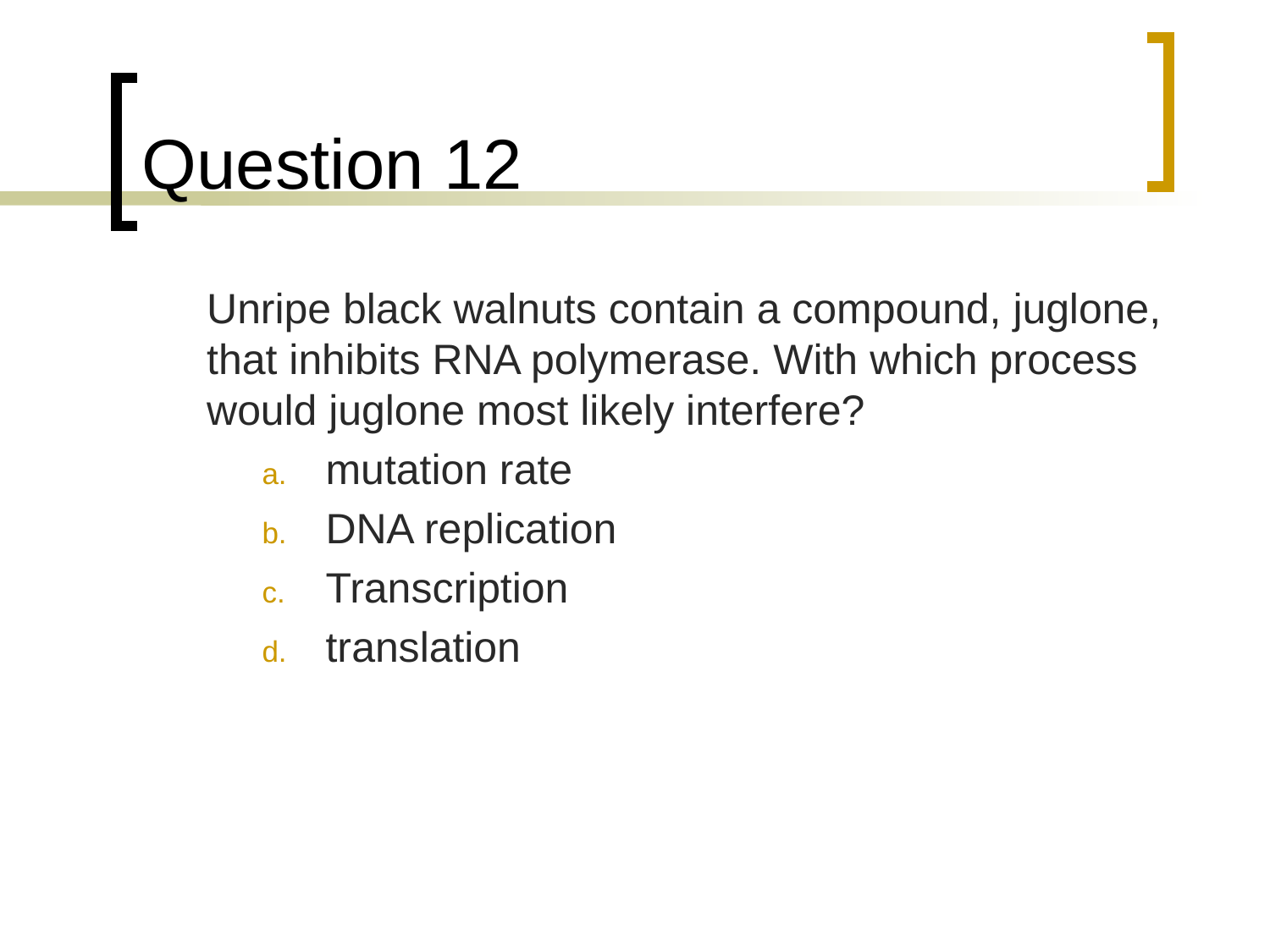

# Question 12
	Unripe black walnuts contain a compound, juglone, that inhibits RNA polymerase. With which process would juglone most likely interfere?
mutation rate
DNA replication
Transcription
translation